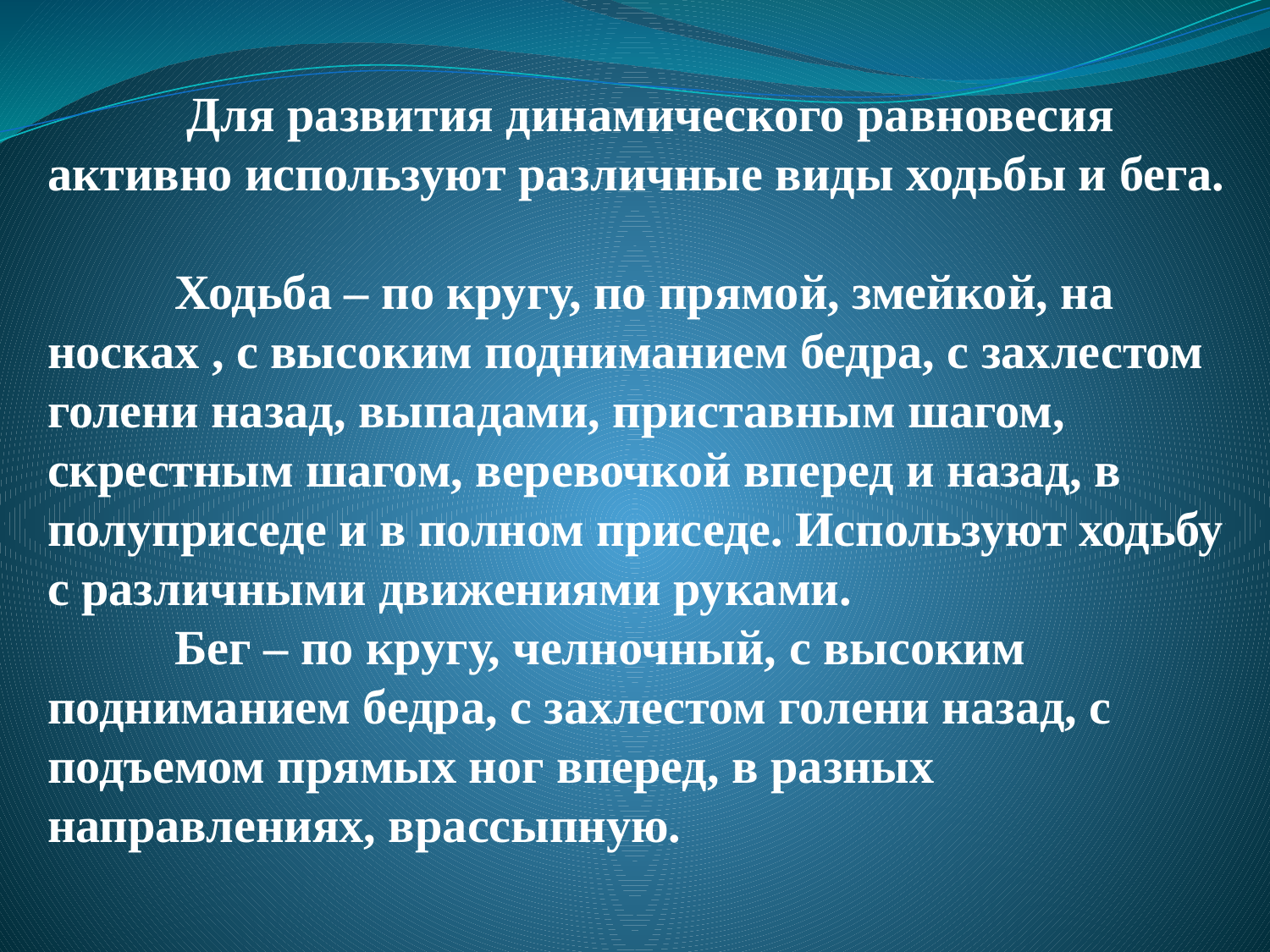

Для развития динамического равновесия активно используют различные виды ходьбы и бега.
	Ходьба – по кругу, по прямой, змейкой, на носках , с высоким подниманием бедра, с захлестом голени назад, выпадами, приставным шагом, скрестным шагом, веревочкой вперед и назад, в полуприседе и в полном приседе. Используют ходьбу с различными движениями руками.
	Бег – по кругу, челночный, с высоким подниманием бедра, с захлестом голени назад, с подъемом прямых ног вперед, в разных направлениях, врассыпную.